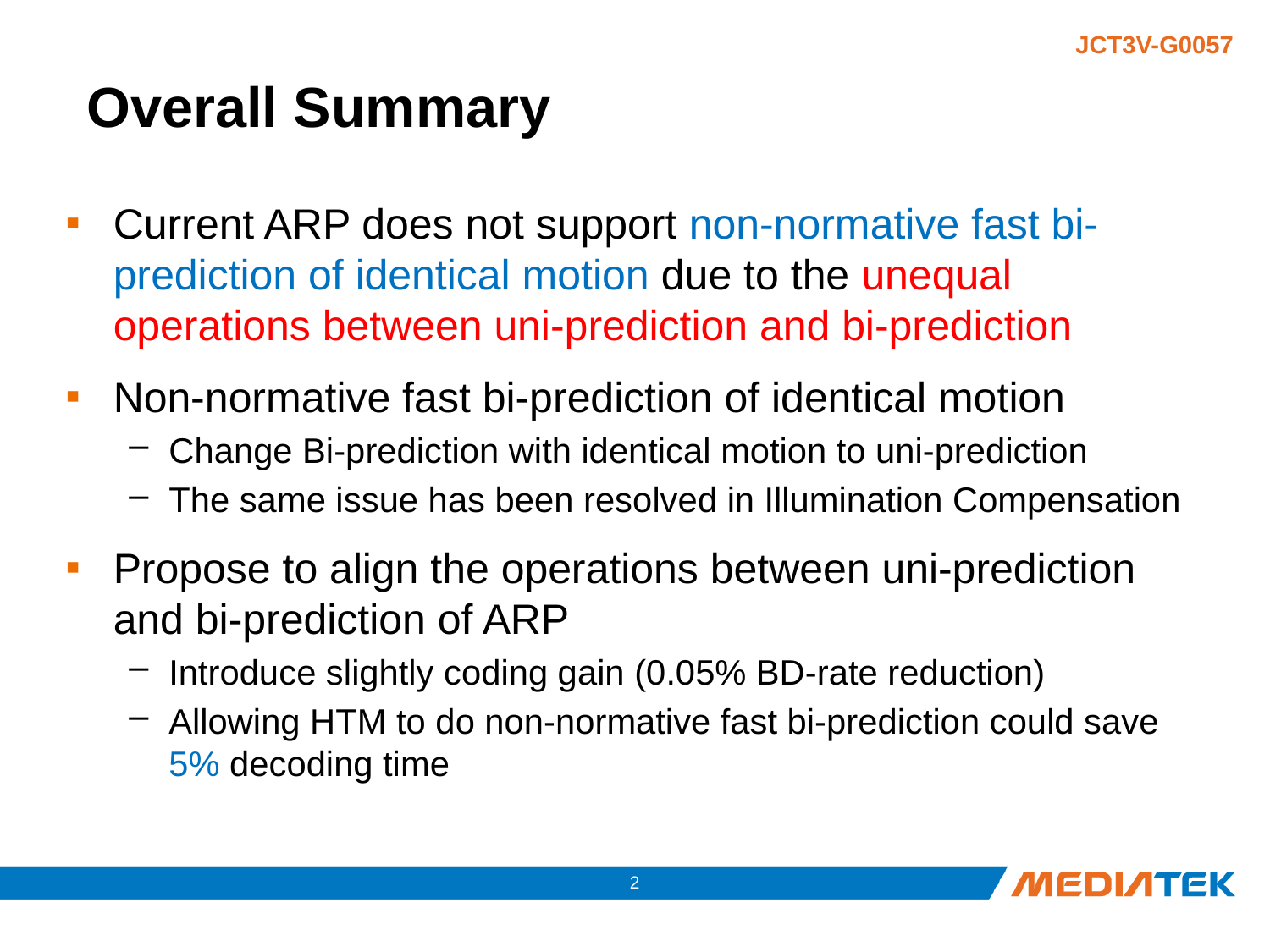

# Overall Summary
Current ARP does not support non-normative fast bi-prediction of identical motion due to the unequal operations between uni-prediction and bi-prediction
Non-normative fast bi-prediction of identical motion
Change Bi-prediction with identical motion to uni-prediction
The same issue has been resolved in Illumination Compensation
Propose to align the operations between uni-prediction and bi-prediction of ARP
Introduce slightly coding gain (0.05% BD-rate reduction)
Allowing HTM to do non-normative fast bi-prediction could save 5% decoding time

2